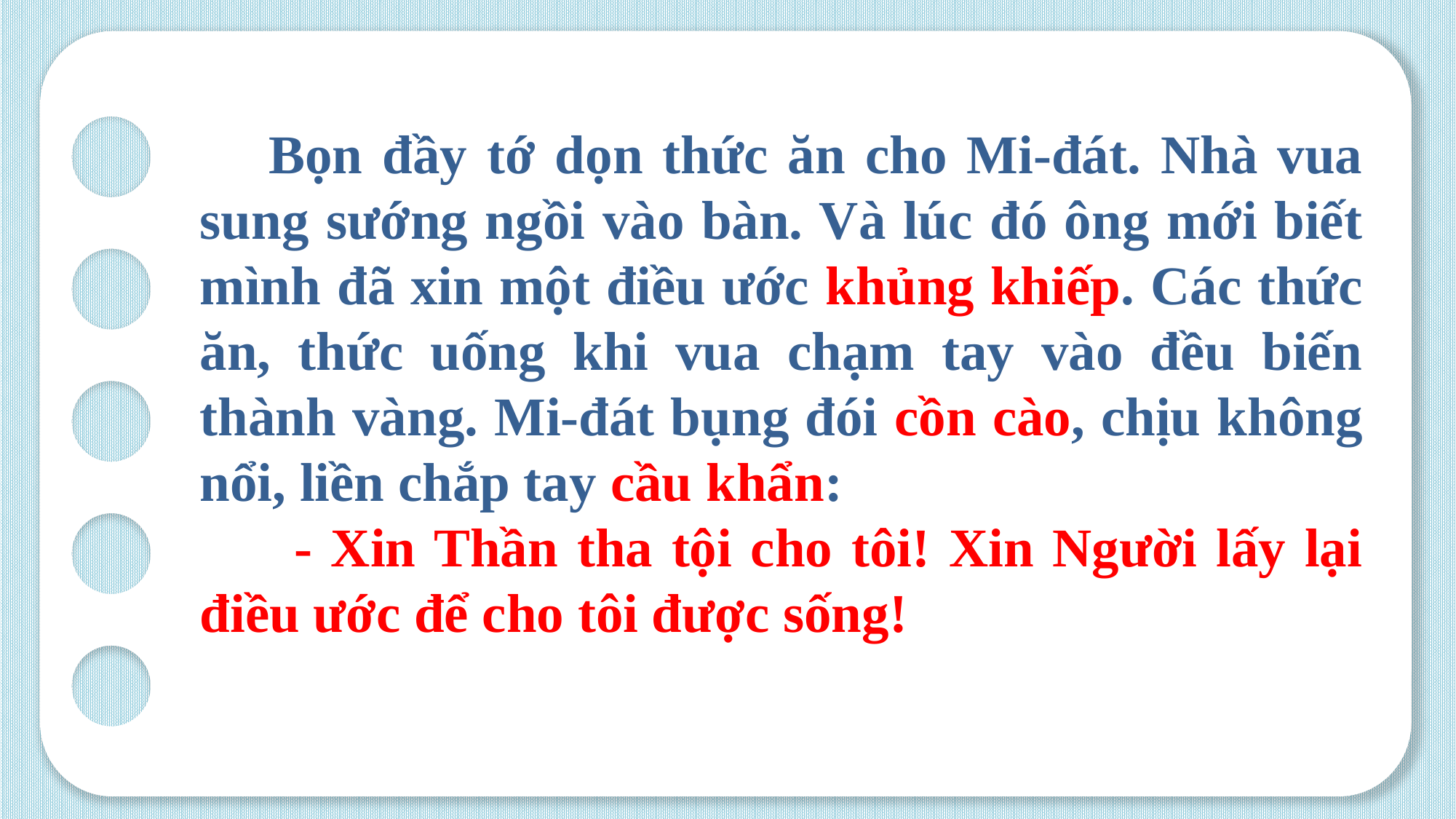

Bọn đầy tớ dọn thức ăn cho Mi-đát. Nhà vua sung sướng ngồi vào bàn. Và lúc đó ông mới biết mình đã xin một điều ước khủng khiếp. Các thức ăn, thức uống khi vua chạm tay vào đều biến thành vàng. Mi-đát bụng đói cồn cào, chịu không nổi, liền chắp tay cầu khẩn:
     - Xin Thần tha tội cho tôi! Xin Người lấy lại điều ước để cho tôi được sống!